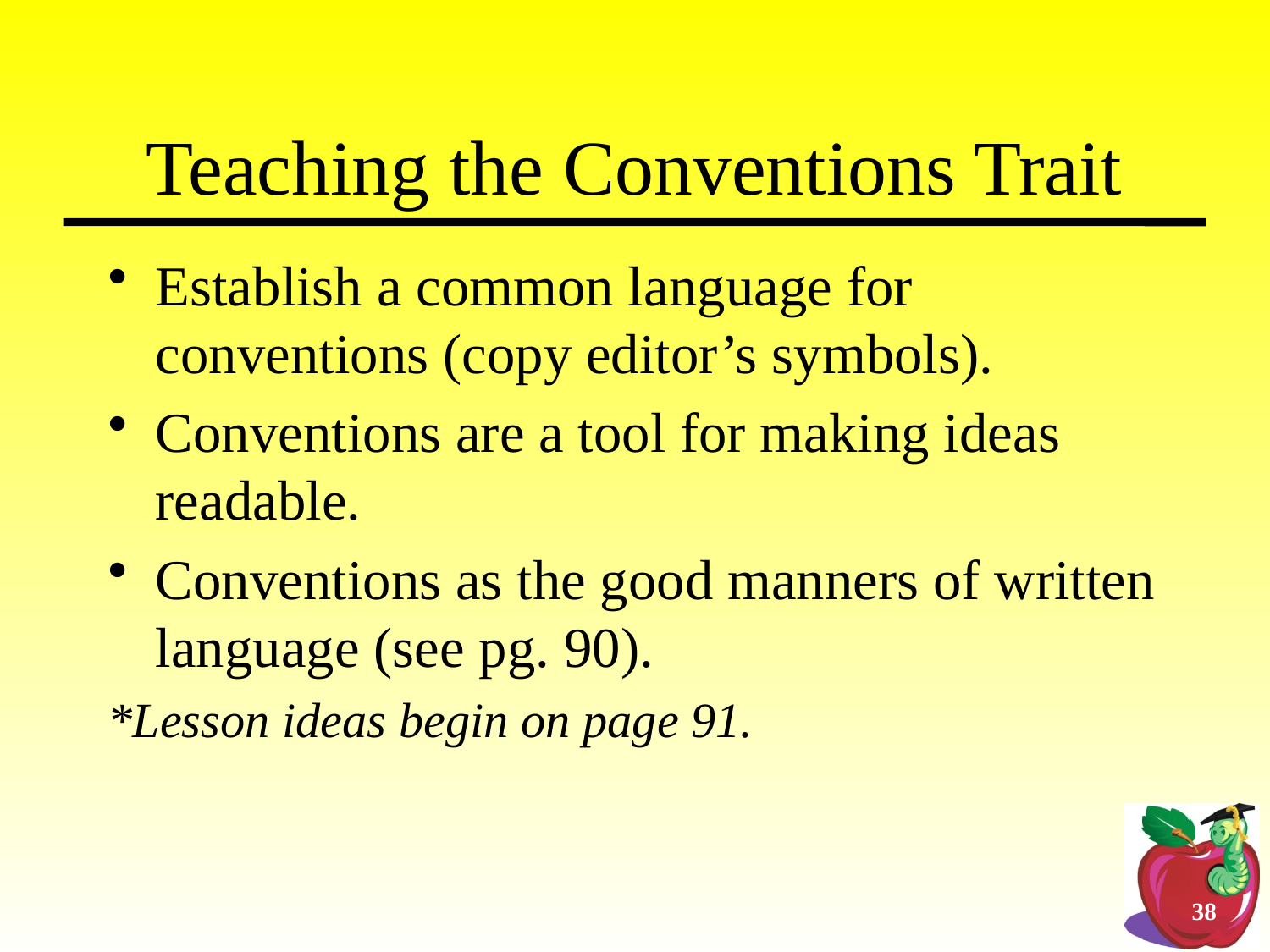

# Teaching the Conventions Trait
Establish a common language for conventions (copy editor’s symbols).
Conventions are a tool for making ideas readable.
Conventions as the good manners of written language (see pg. 90).
*Lesson ideas begin on page 91.

38